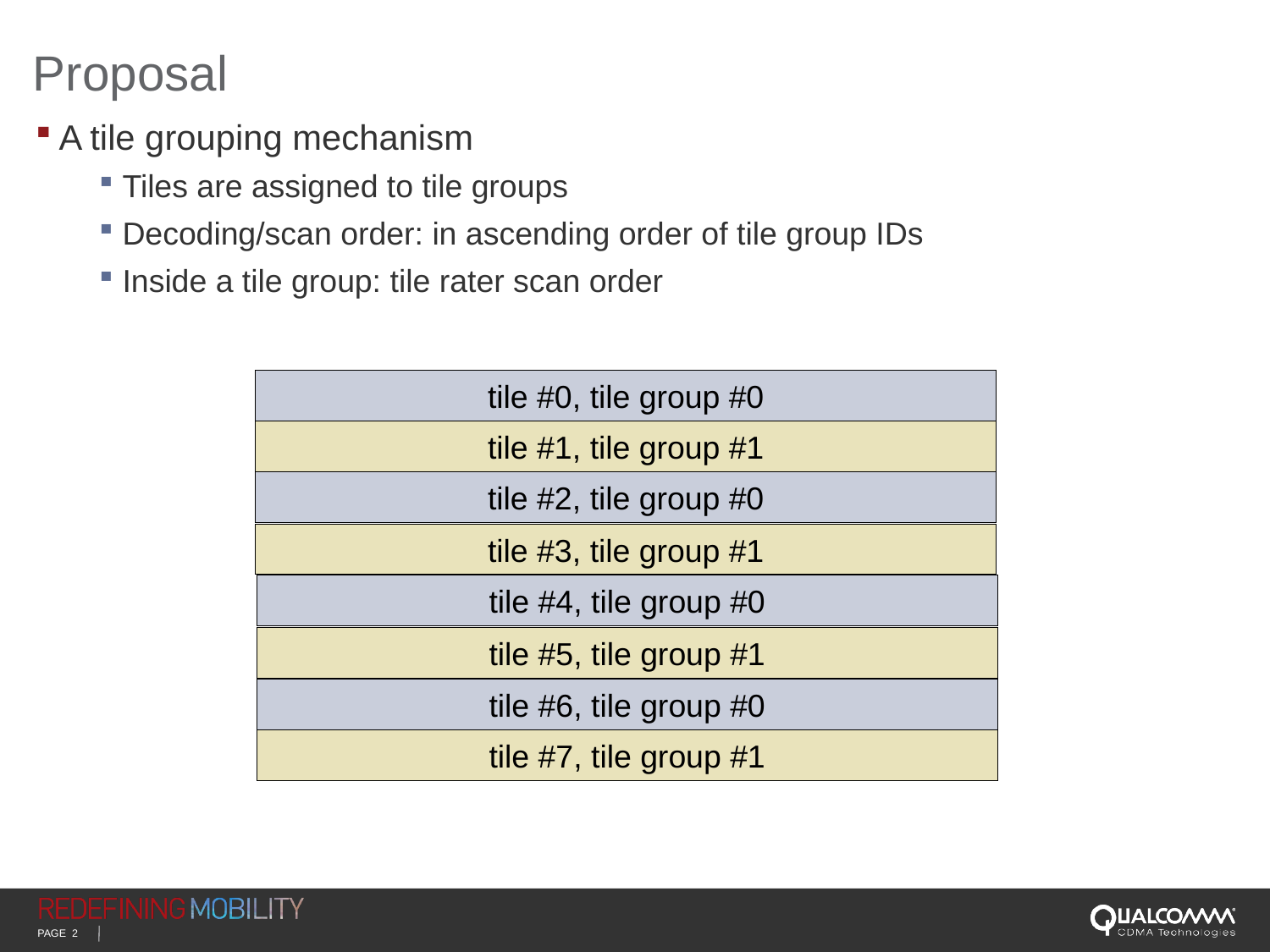

# Proposal
A tile grouping mechanism
Tiles are assigned to tile groups
Decoding/scan order: in ascending order of tile group IDs
Inside a tile group: tile rater scan order
tile #0, tile group #0
tile #1, tile group #1
tile #2, tile group #0
tile #3, tile group #1
tile #4, tile group #0
tile #5, tile group #1
tile #6, tile group #0
tile #7, tile group #1